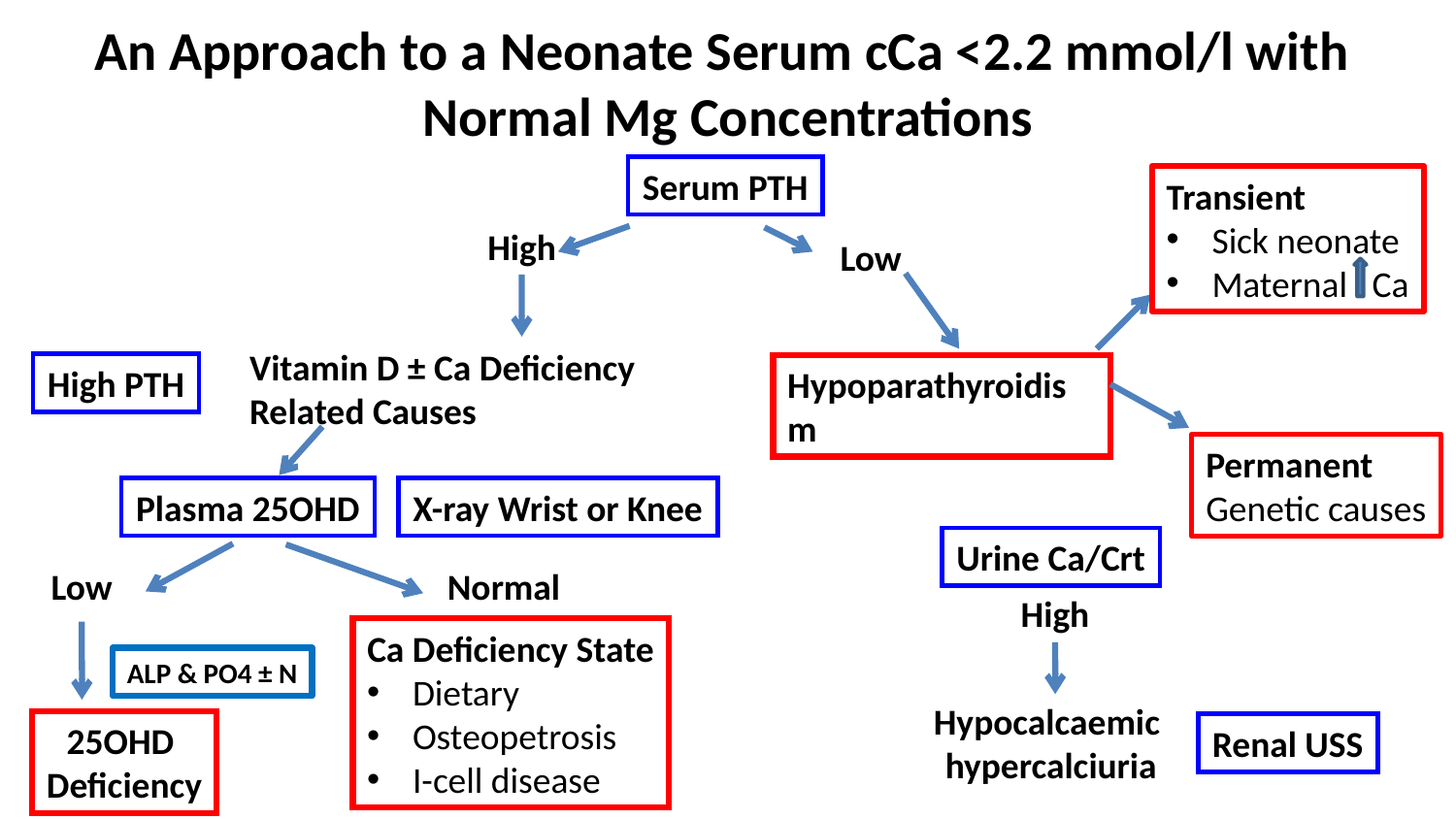

An Approach to a Neonate Serum cCa <2.2 mmol/l with
Normal Mg Concentrations
Serum PTH
Transient
Sick neonate
Maternal   Ca
High

Low

Vitamin D ± Ca Deficiency
Related Causes
High PTH
Hypoparathyroidism

Permanent
Genetic causes
X-ray Wrist or Knee
Plasma 25OHD
Urine Ca/Crt

Normal
Low
High
Ca Deficiency State
Dietary
Osteopetrosis
I-cell disease

ALP & PO4 ± N
Hypocalcaemic
hypercalciuria
25OHD
Deficiency
Renal USS